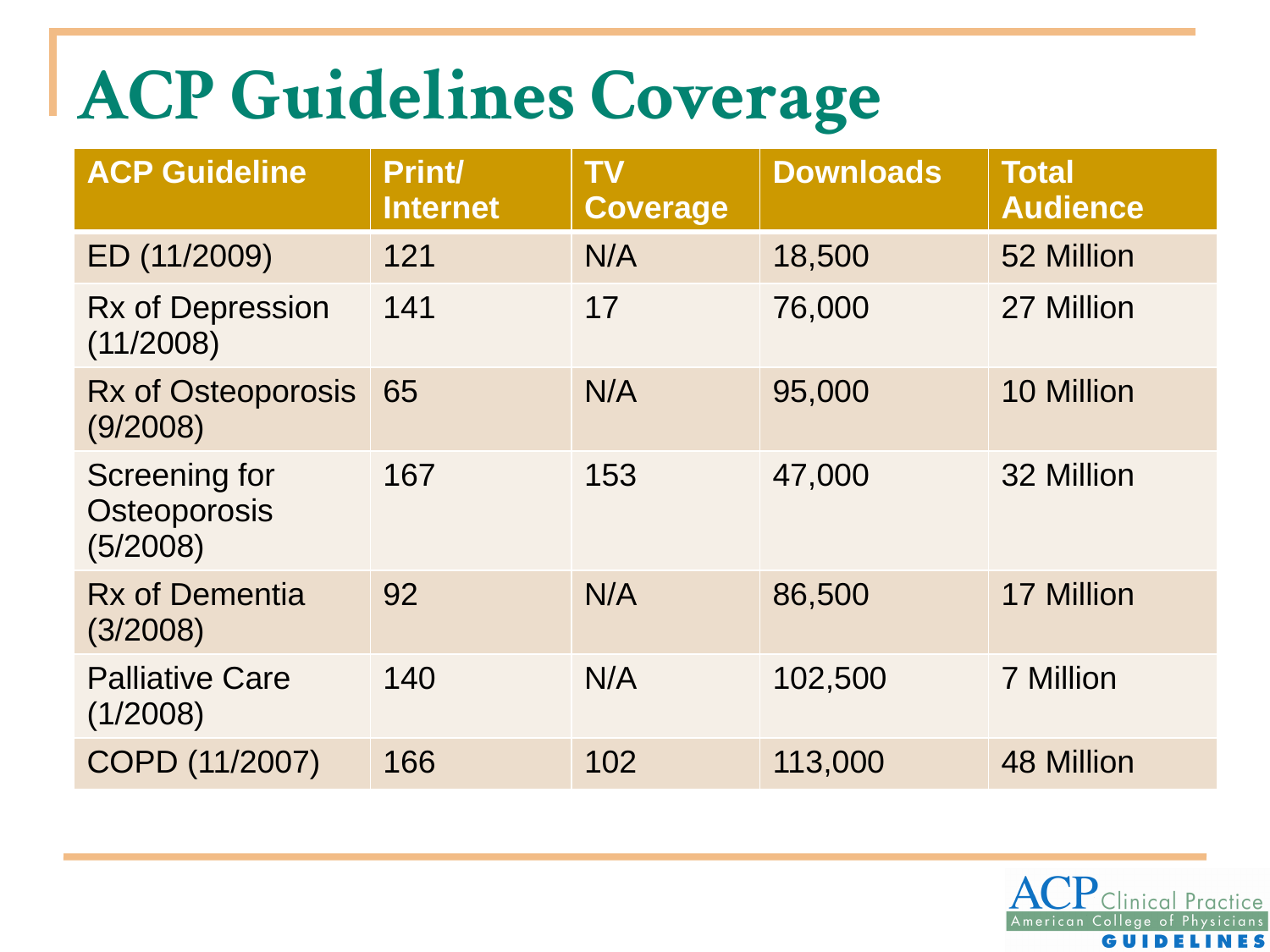

# ACP Guidelines Coverage
| ACP Guideline | Print/ Internet | TV Coverage | Downloads | Total Audience |
| --- | --- | --- | --- | --- |
| ED (11/2009) | 121 | N/A | 18,500 | 52 Million |
| Rx of Depression (11/2008) | 141 | 17 | 76,000 | 27 Million |
| Rx of Osteoporosis (9/2008) | 65 | N/A | 95,000 | 10 Million |
| Screening for Osteoporosis (5/2008) | 167 | 153 | 47,000 | 32 Million |
| Rx of Dementia (3/2008) | 92 | N/A | 86,500 | 17 Million |
| Palliative Care (1/2008) | 140 | N/A | 102,500 | 7 Million |
| COPD (11/2007) | 166 | 102 | 113,000 | 48 Million |